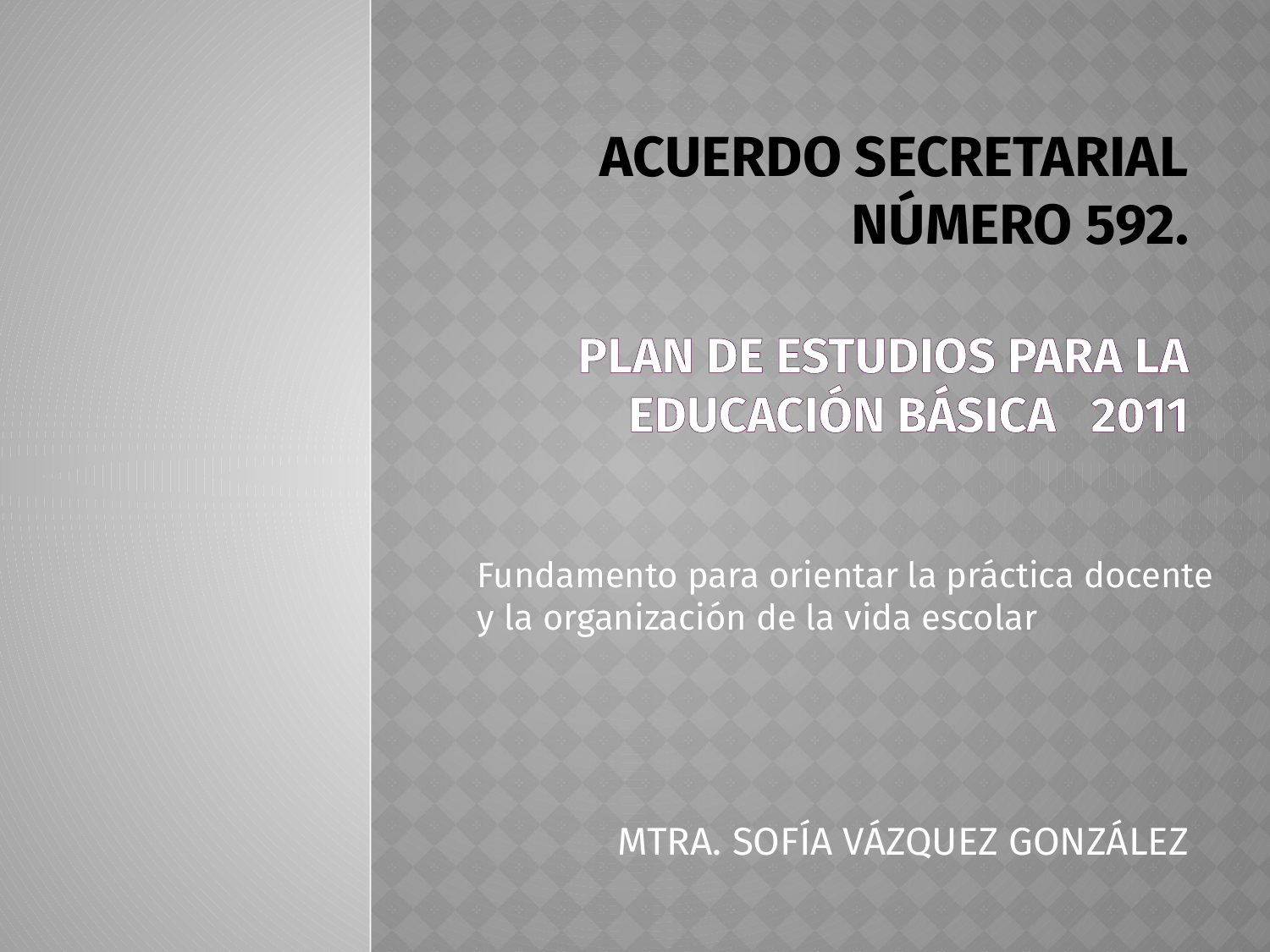

# Acuerdo Secretarial número 592. Plan de estudios para la Educación Básica   2011
Fundamento para orientar la práctica docente y la organización de la vida escolar
MTRA. SOFÍA VÁZQUEZ GONZÁLEZ